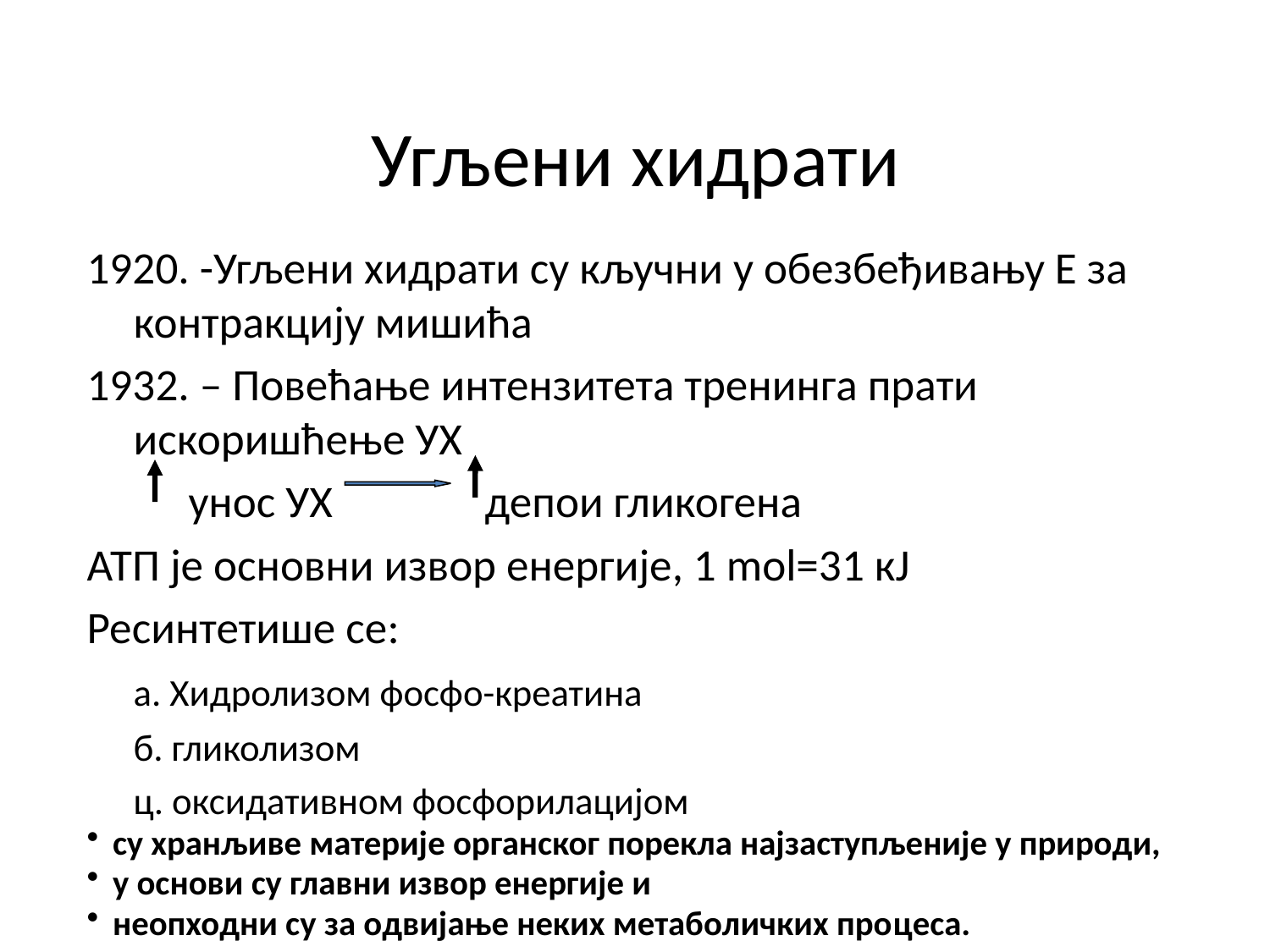

Угљени хидрати
1920. -Угљени хидрати су кључни у обезбеђивању Е за контракцију мишића
1932. – Повећање интензитета тренинга прати искоришћење УХ
          унос УХ               депои гликогена
АТП је основни извор енергије, 1 mol=31 кЈ
Ресинтетише се:
	а. Хидролизом фосфо-креатина
	б. гликолизом
	ц. оксидативном фосфорилацијом
су хранљиве материје органског порекла најзаступљеније у природи,
у основи су главни извор енергије и
неопходни су за одвијање неких метаболичких процеса.